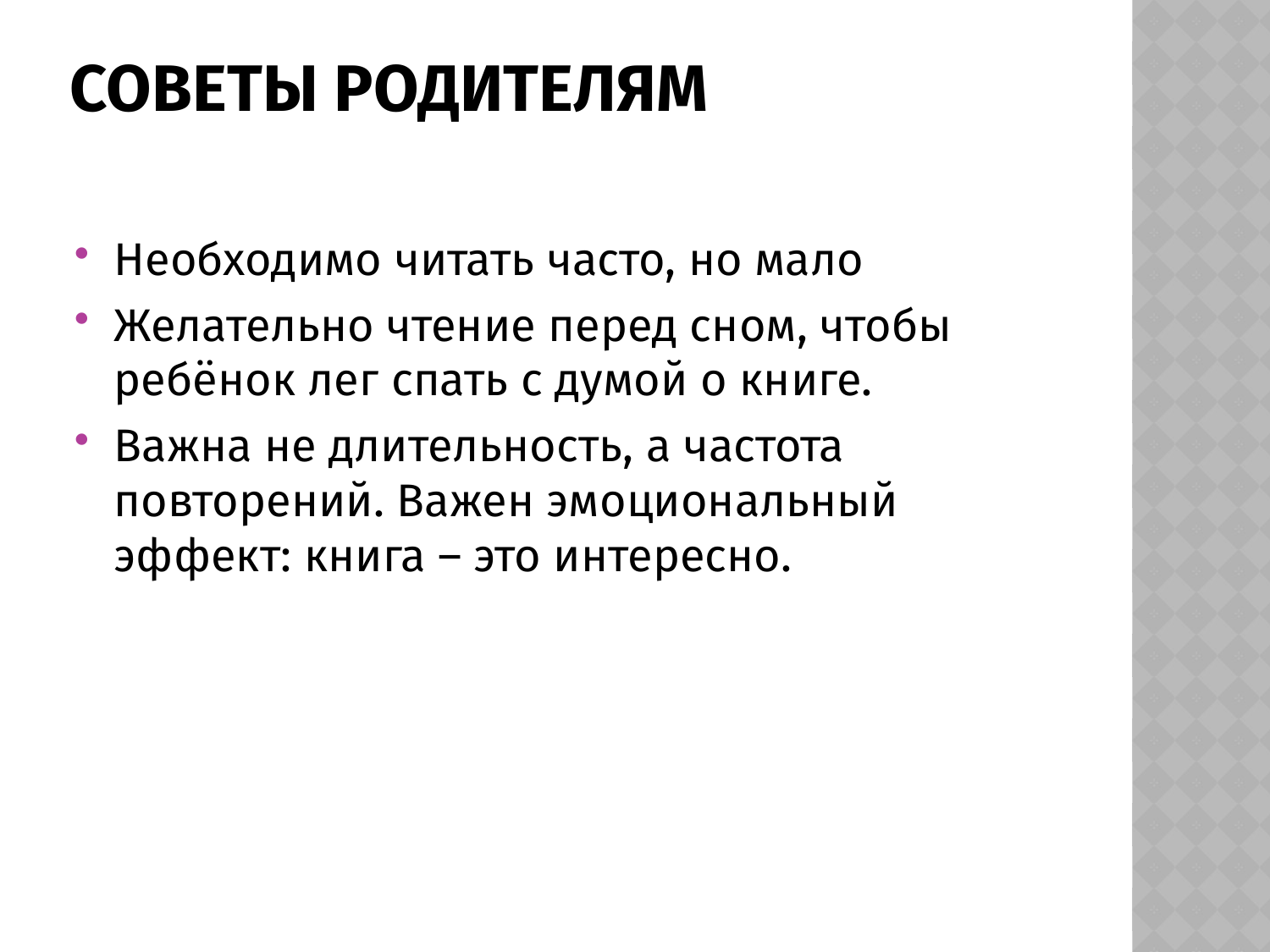

# Советы родителям
Необходимо читать часто, но мало
Желательно чтение перед сном, чтобы ребёнок лег спать с думой о книге.
Важна не длительность, а частота повторений. Важен эмоциональный эффект: книга – это интересно.